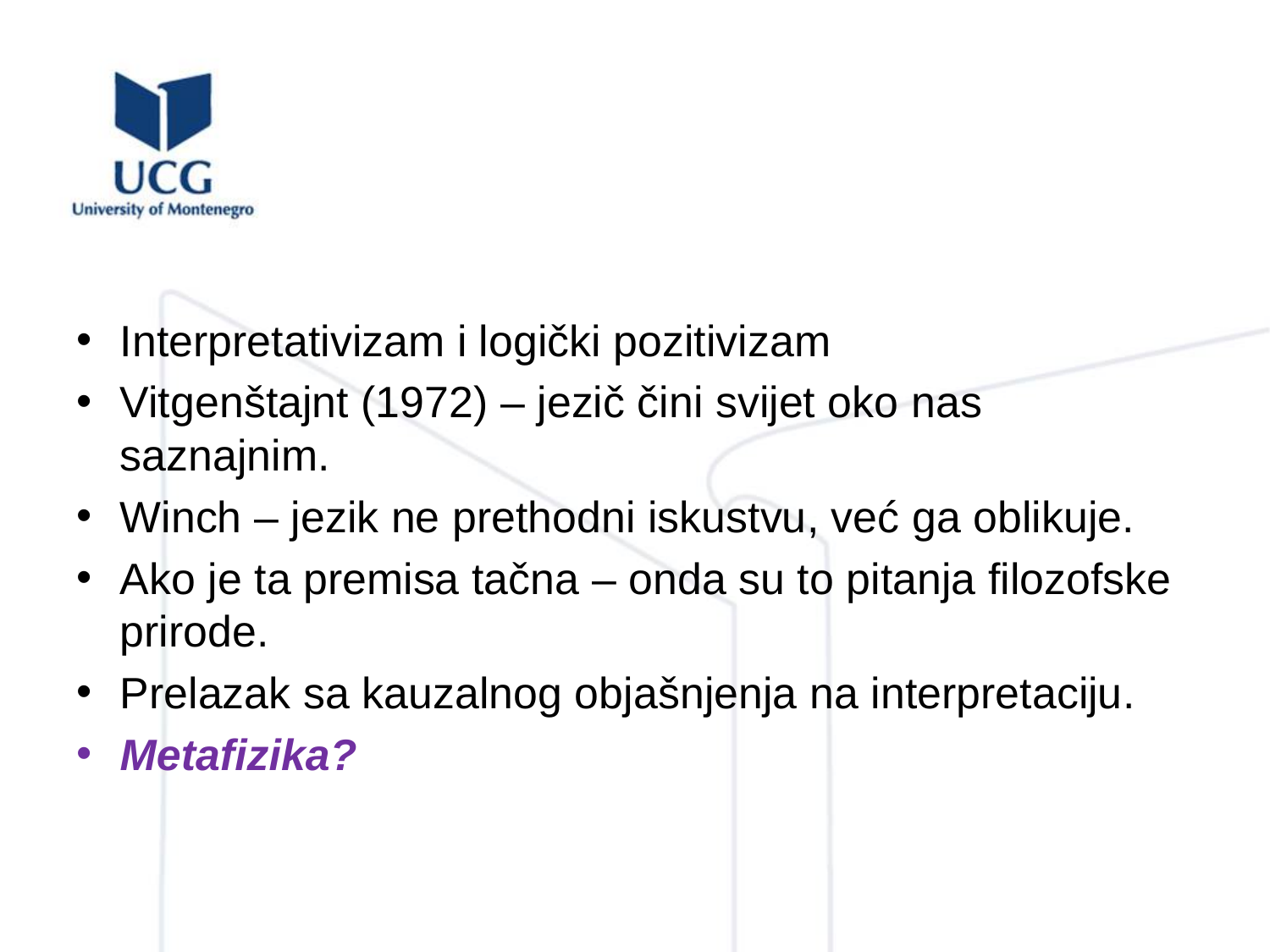

#
Interpretativizam i logički pozitivizam
Vitgenštajnt (1972) – jezič čini svijet oko nas saznajnim.
Winch – jezik ne prethodni iskustvu, već ga oblikuje.
Ako je ta premisa tačna – onda su to pitanja filozofske prirode.
Prelazak sa kauzalnog objašnjenja na interpretaciju.
Metafizika?